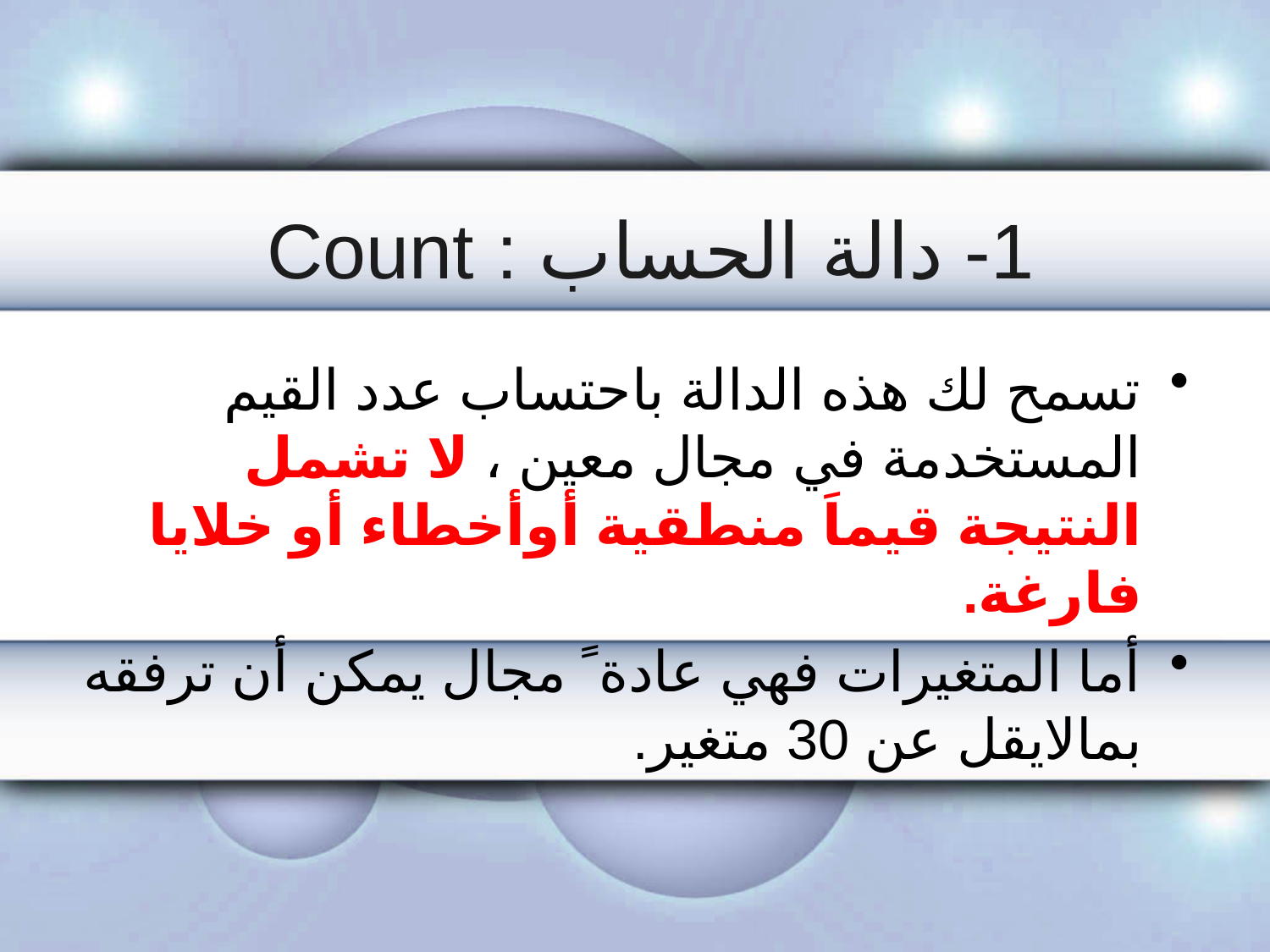

# 1- دالة الحساب : Count
تسمح لك هذه الدالة باحتساب عدد القيم المستخدمة في مجال معين ، لا تشمل النتيجة قيماَ منطقية أوأخطاء أو خلايا فارغة.
أما المتغيرات فهي عادة ً مجال يمكن أن ترفقه بمالايقل عن 30 متغير.